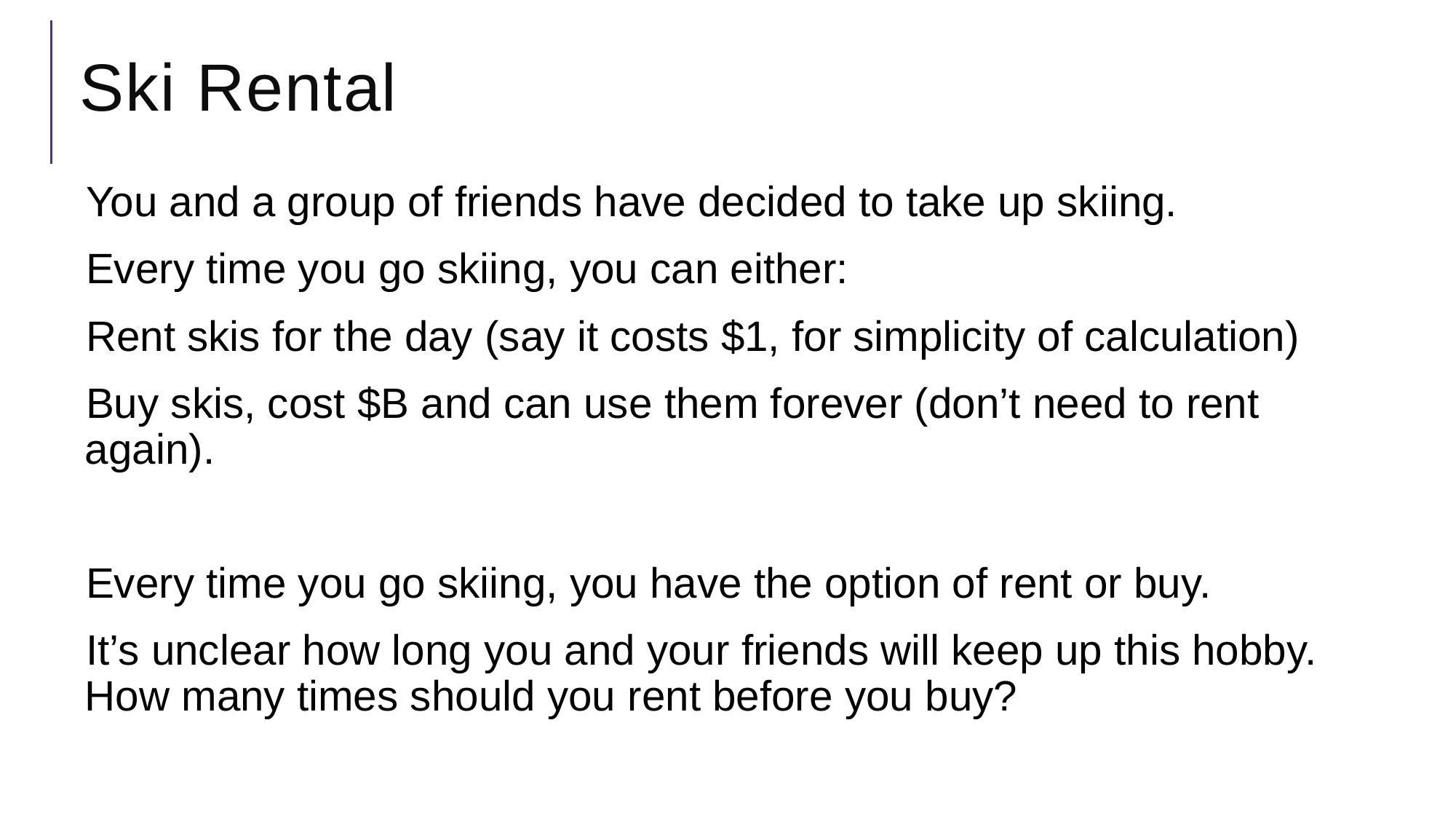

# Ski Rental
You and a group of friends have decided to take up skiing.
Every time you go skiing, you can either:
Rent skis for the day (say it costs $1, for simplicity of calculation)
Buy skis, cost $B and can use them forever (don’t need to rent again).

Every time you go skiing, you have the option of rent or buy.
It’s unclear how long you and your friends will keep up this hobby. How many times should you rent before you buy?